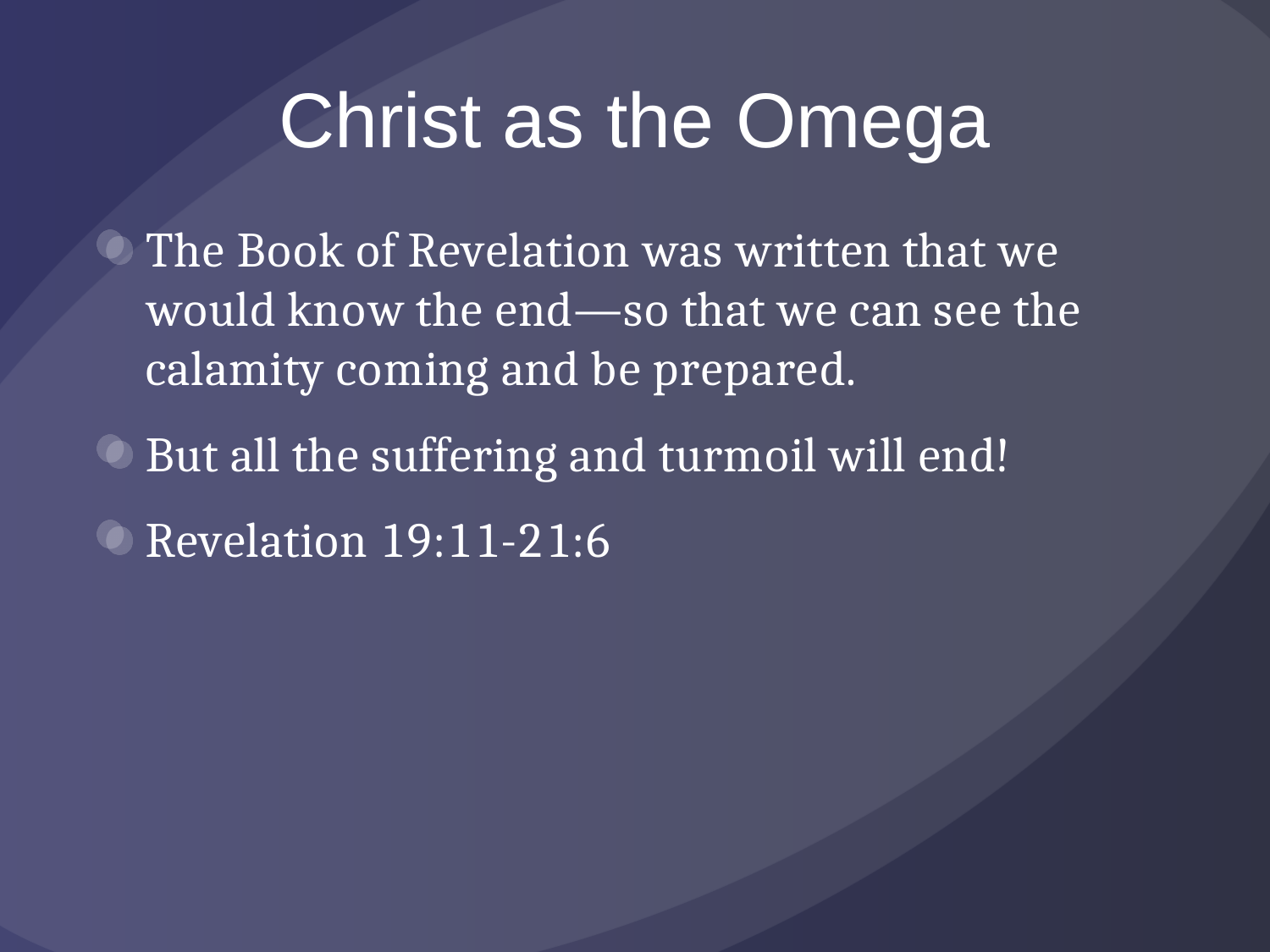

# Christ as the Omega
The Book of Revelation was written that we would know the end—so that we can see the calamity coming and be prepared.
But all the suffering and turmoil will end!
Revelation 19:11-21:6